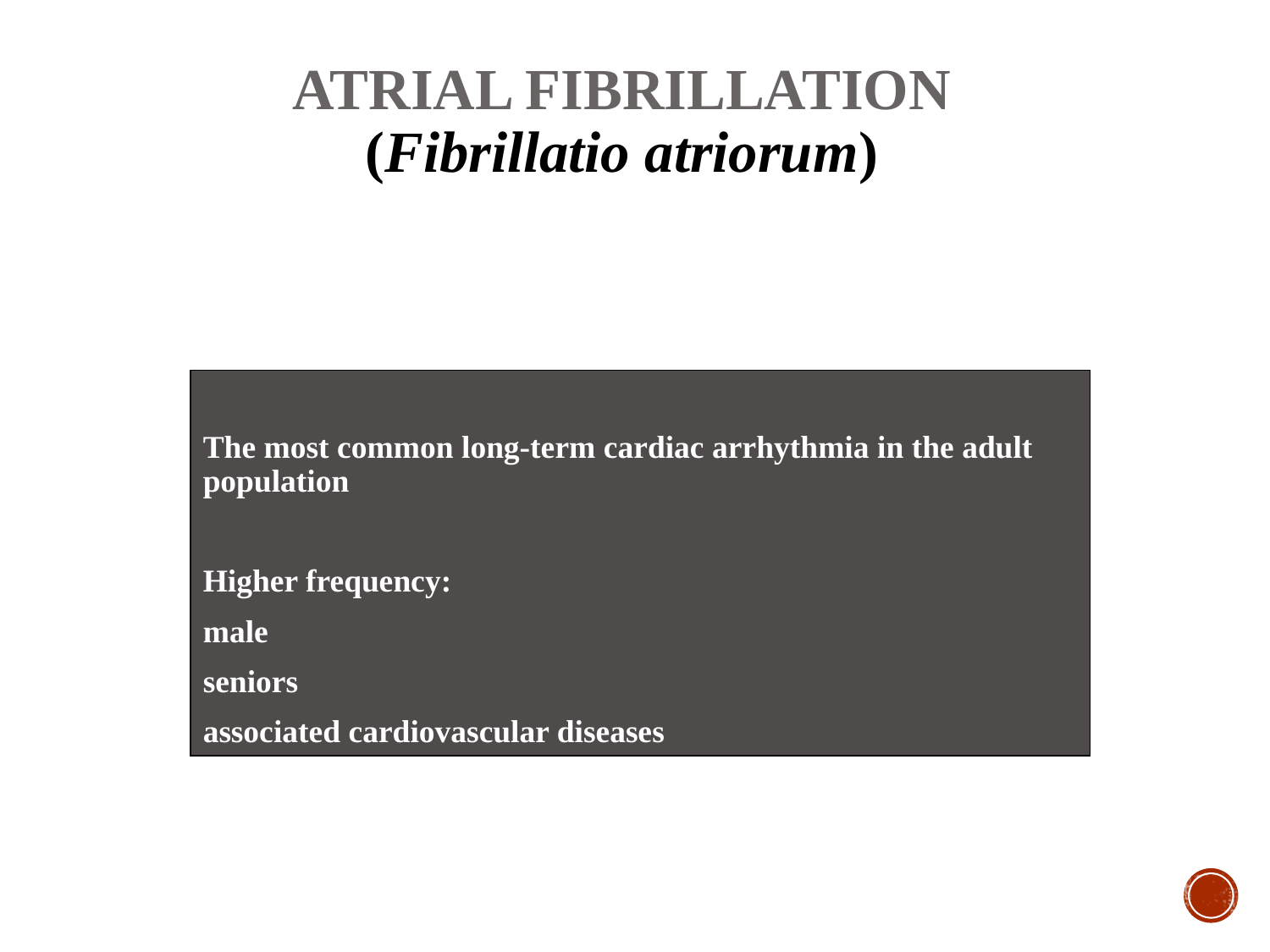

ATRIAL FIBRILLATION
(Fibrillatio atriorum)

The most common long-term cardiac arrhythmia in the adult population

Higher frequency:
male
seniors
associated cardiovascular diseases